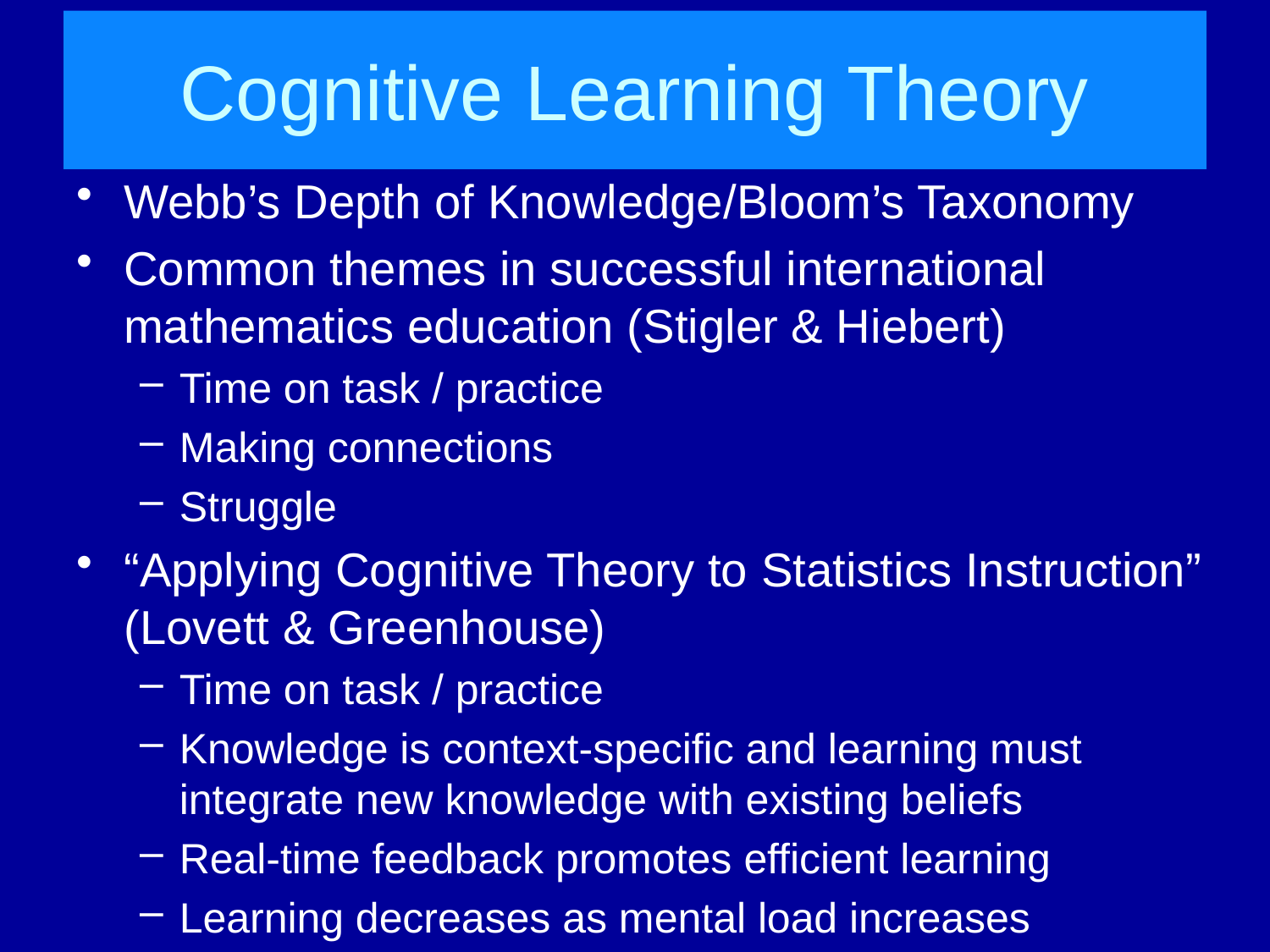

# Cognitive Learning Theory
Webb’s Depth of Knowledge/Bloom’s Taxonomy
Common themes in successful international mathematics education (Stigler & Hiebert)
Time on task / practice
Making connections
Struggle
“Applying Cognitive Theory to Statistics Instruction” (Lovett & Greenhouse)
Time on task / practice
Knowledge is context-specific and learning must integrate new knowledge with existing beliefs
Real-time feedback promotes efficient learning
Learning decreases as mental load increases